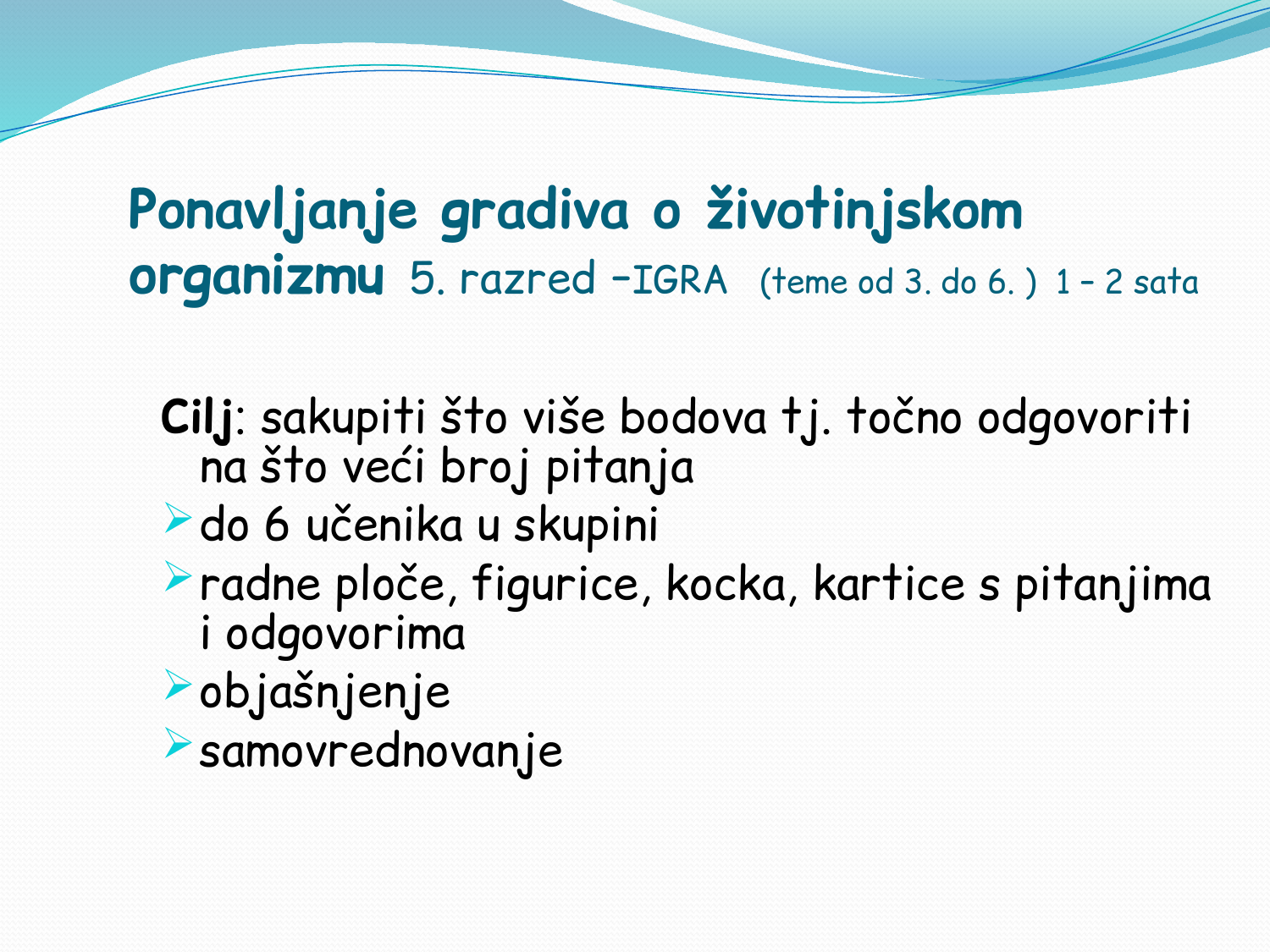

# Ponavljanje gradiva o životinjskom organizmu 5. razred -IGRA  (teme od 3. do 6. )  1 – 2 sata
Cilj: sakupiti što više bodova tj. točno odgovoriti na što veći broj pitanja
do 6 učenika u skupini
radne ploče, figurice, kocka, kartice s pitanjima i odgovorima
objašnjenje
samovrednovanje